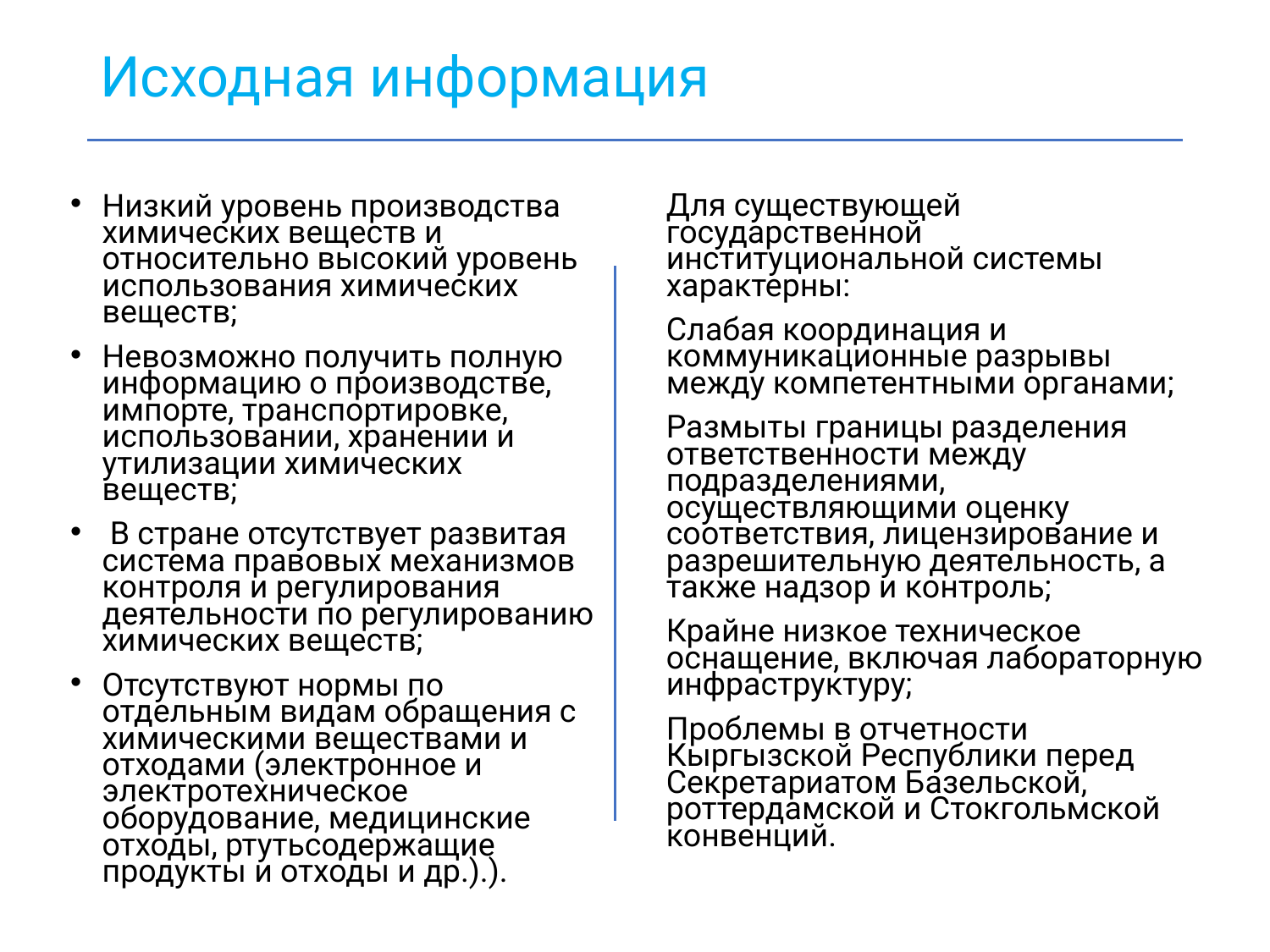

# Исходная информация
Низкий уровень производства химических веществ и относительно высокий уровень использования химических веществ;
Невозможно получить полную информацию о производстве, импорте, транспортировке, использовании, хранении и утилизации химических веществ;
 В стране отсутствует развитая система правовых механизмов контроля и регулирования деятельности по регулированию химических веществ;
Отсутствуют нормы по отдельным видам обращения с химическими веществами и отходами (электронное и электротехническое оборудование, медицинские отходы, ртутьсодержащие продукты и отходы и др.).).
Для существующей государственной институциональной системы характерны:
Слабая координация и коммуникационные разрывы между компетентными органами;
Размыты границы разделения ответственности между подразделениями, осуществляющими оценку соответствия, лицензирование и разрешительную деятельность, а также надзор и контроль;
Крайне низкое техническое оснащение, включая лабораторную инфраструктуру;
Проблемы в отчетности Кыргызской Республики перед Секретариатом Базельской, роттердамской и Стокгольмской конвенций.